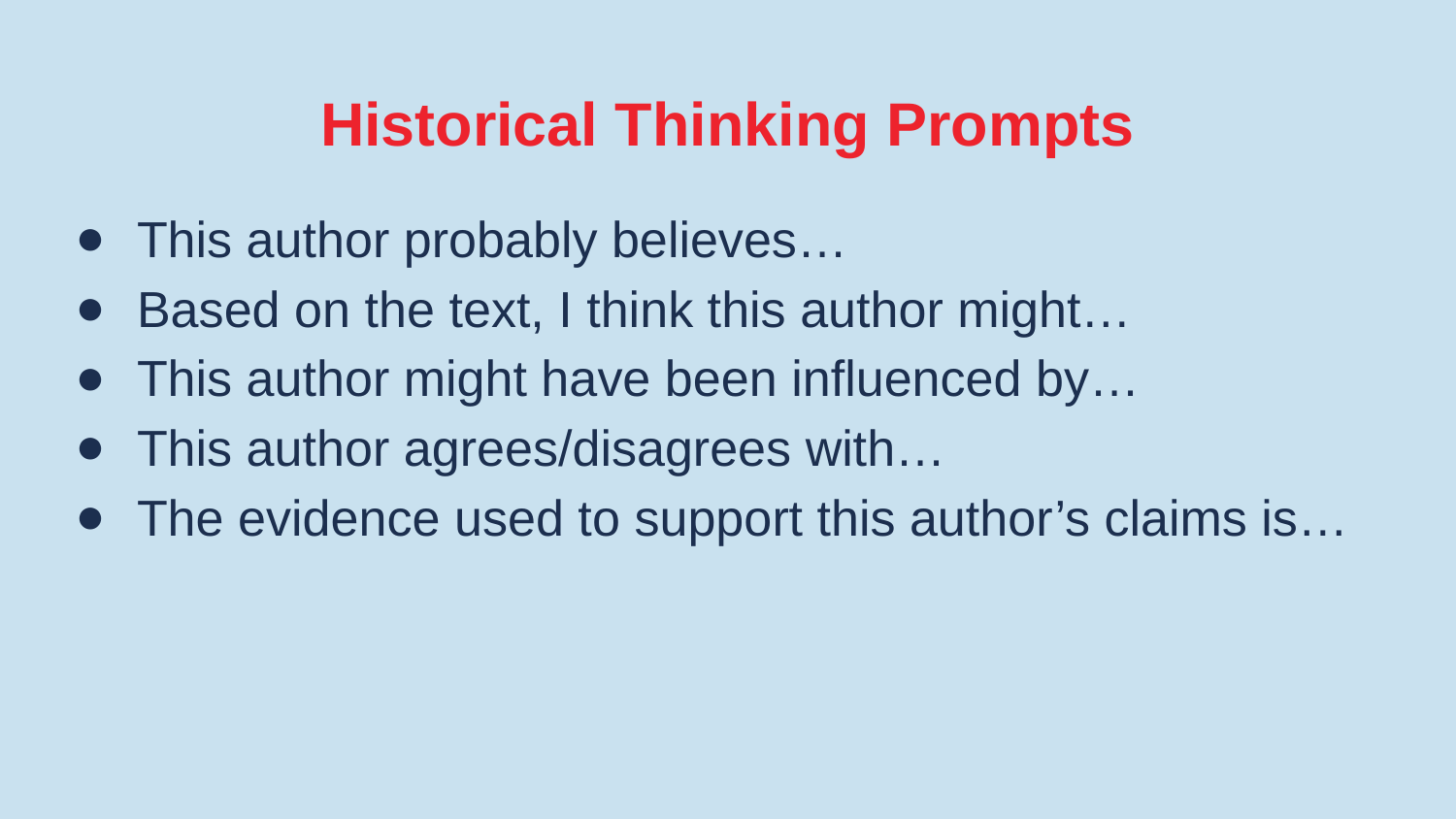

# Historical Thinking Prompts
This author probably believes…
Based on the text, I think this author might…
This author might have been influenced by…
This author agrees/disagrees with…
The evidence used to support this author’s claims is…